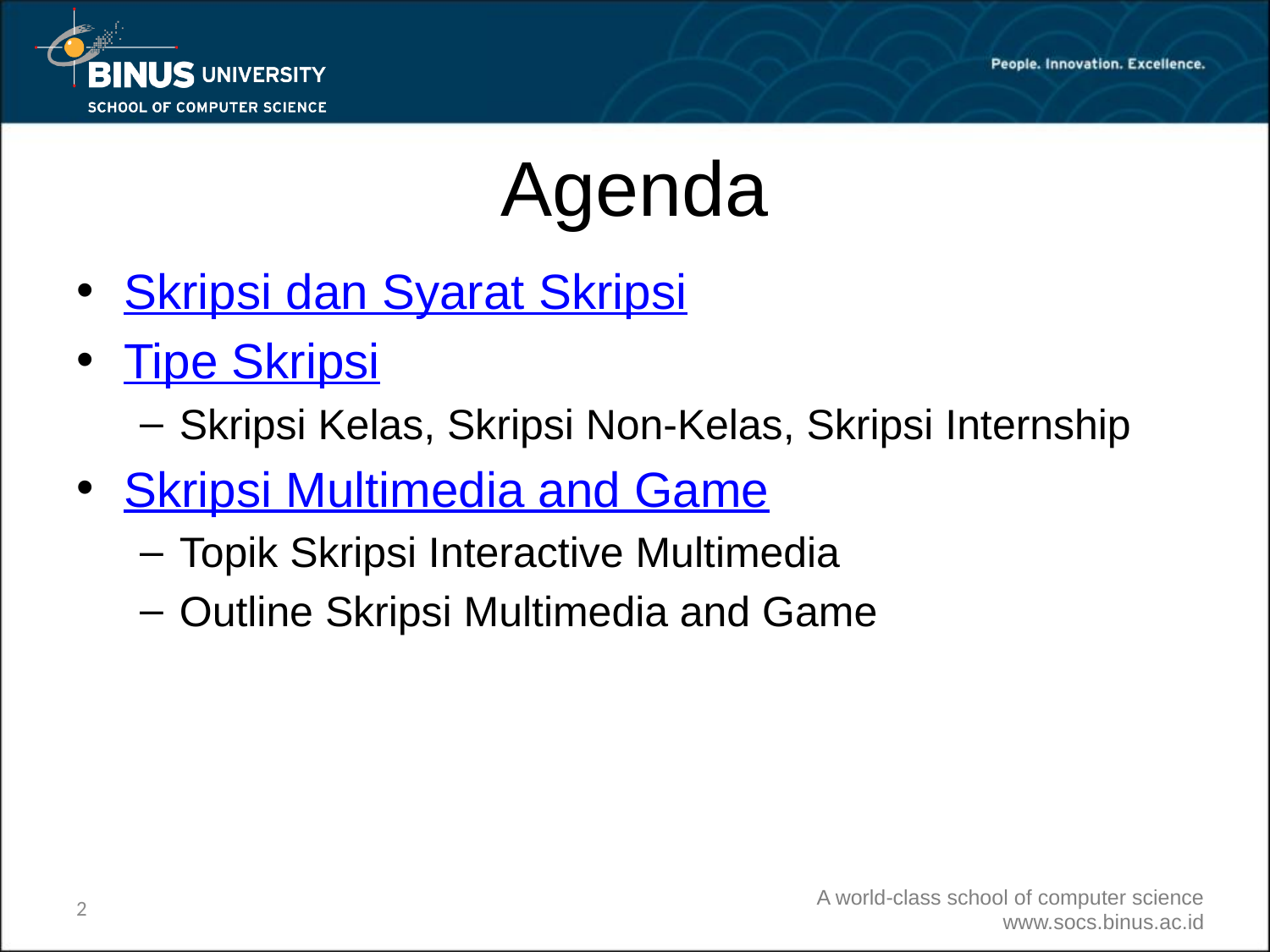

# Agenda
Skripsi dan Syarat Skripsi
Tipe Skripsi
Skripsi Kelas, Skripsi Non-Kelas, Skripsi Internship
Skripsi Multimedia and Game
Topik Skripsi Interactive Multimedia
Outline Skripsi Multimedia and Game
2